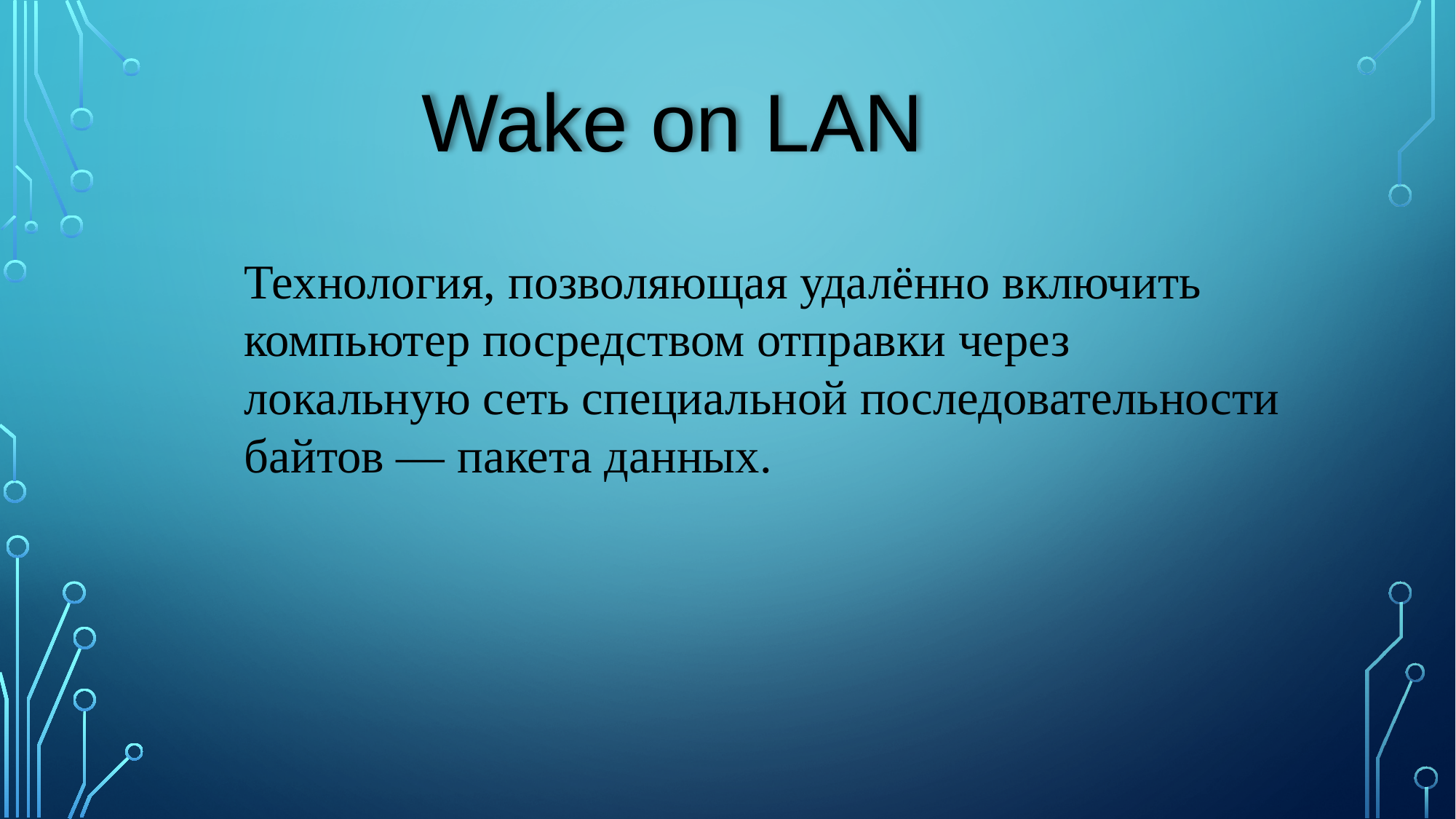

Wake on LAN

Технология, позволяющая удалённо включить компьютер посредством отправки через локальную сеть специальной последовательности байтов — пакета данных.